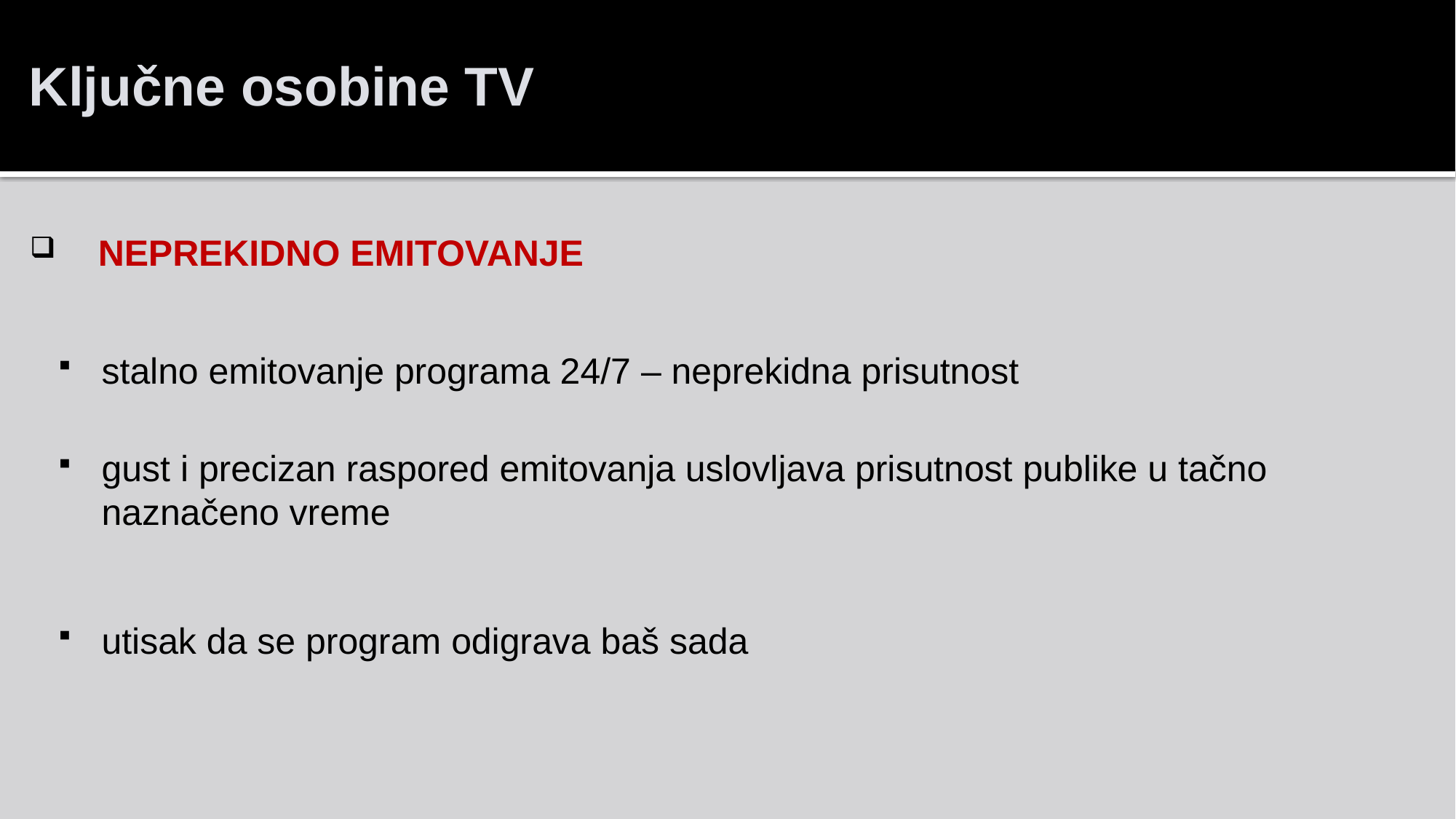

# Ključne osobine TV

NEPREKIDNO EMITOVANJE

stalno emitovanje programa 24/7 – neprekidna prisutnost

gust i precizan raspored emitovanja uslovljava prisutnost publike u tačno naznačeno vreme

utisak da se program odigrava baš sada